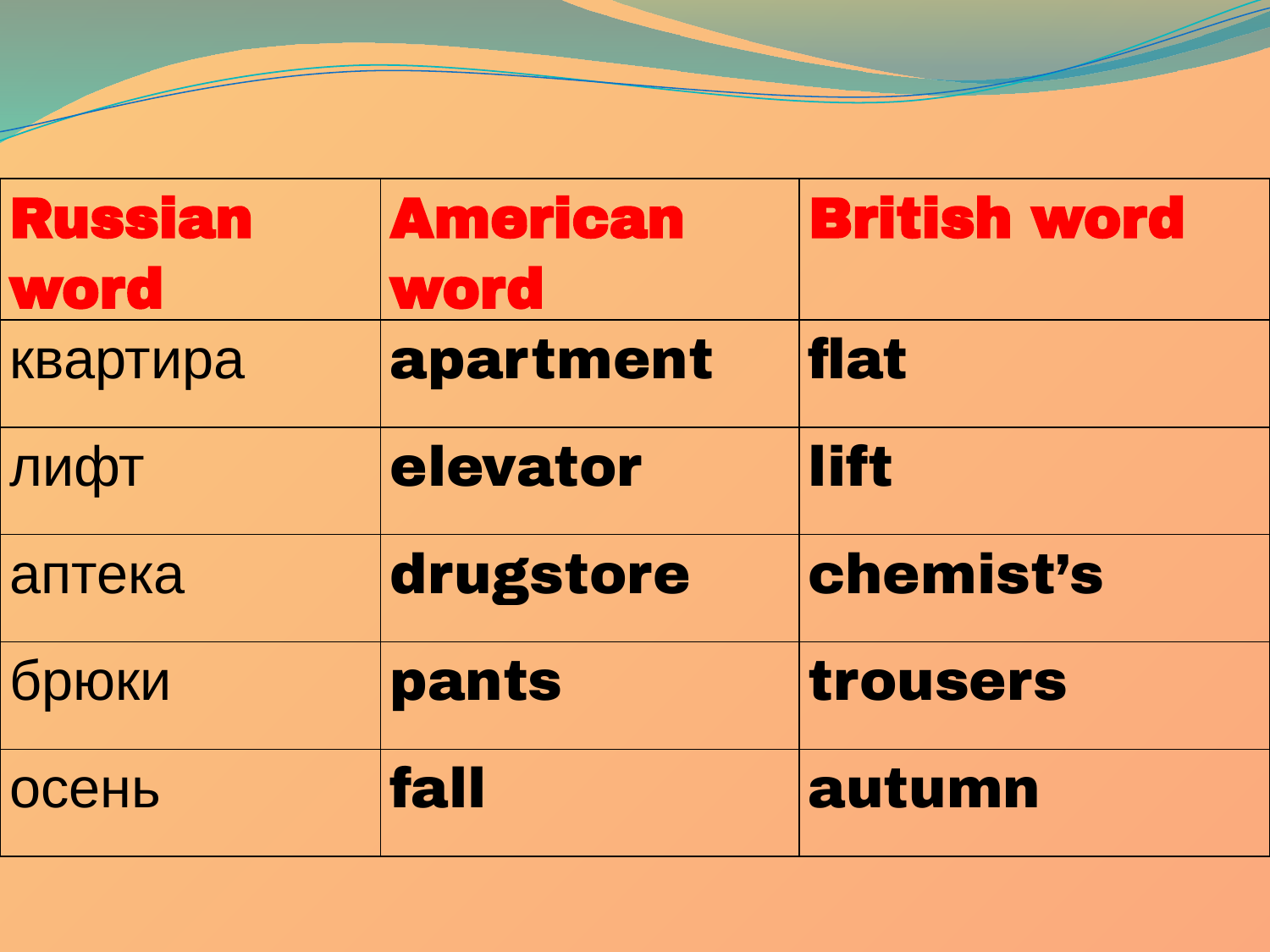

| Russian word | American word | British word |
| --- | --- | --- |
| квартира | apartment | flat |
| лифт | elevator | lift |
| аптека | drugstore | chemist’s |
| брюки | pants | trousers |
| осень | fall | autumn |